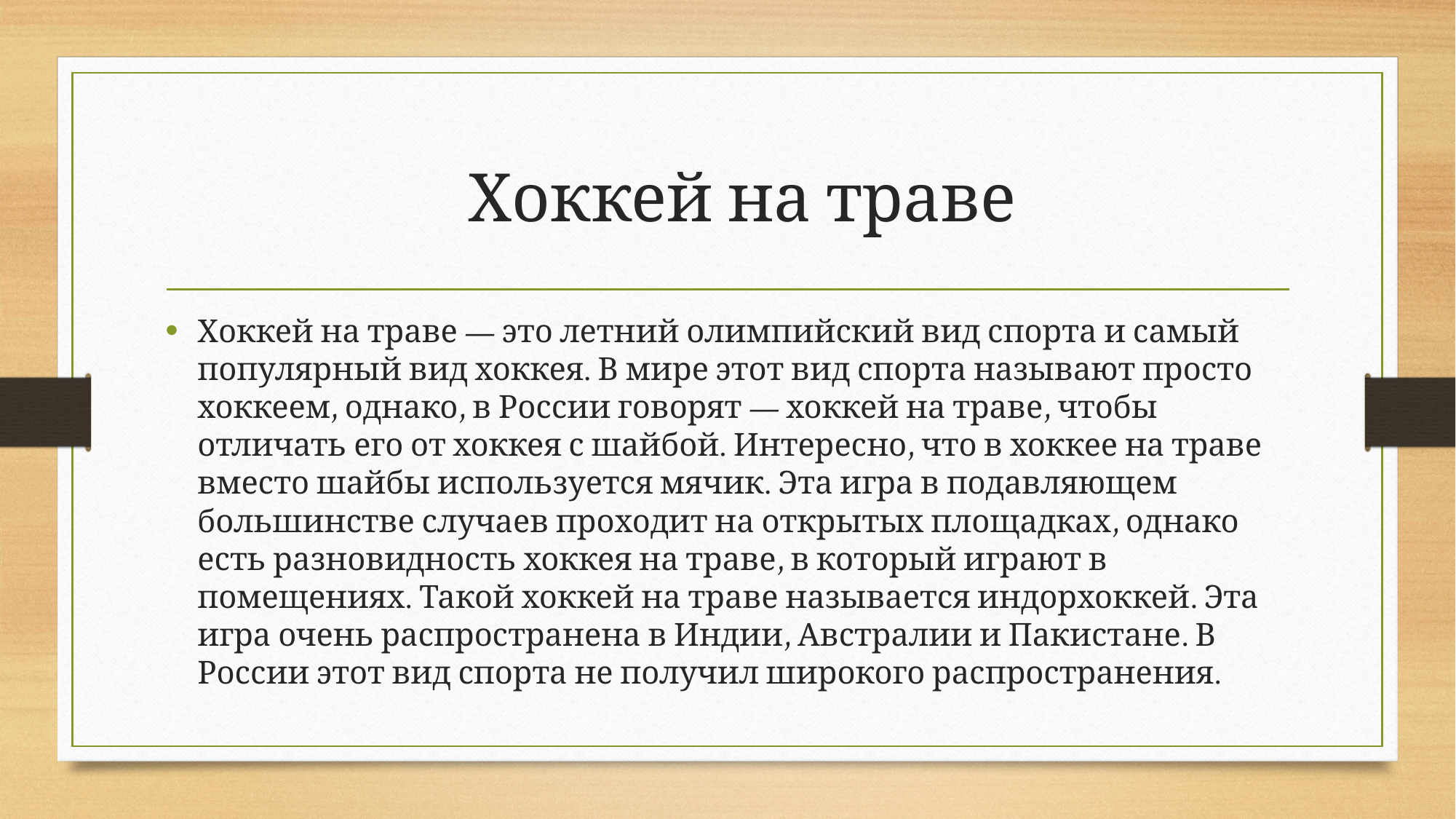

# Хоккей на траве
Хоккей на траве — это летний олимпийский вид спорта и самый популярный вид хоккея. В мире этот вид спорта называют просто хоккеем, однако, в России говорят — хоккей на траве, чтобы отличать его от хоккея с шайбой. Интересно, что в хоккее на траве вместо шайбы используется мячик. Эта игра в подавляющем большинстве случаев проходит на открытых площадках, однако есть разновидность хоккея на траве, в который играют в помещениях. Такой хоккей на траве называется индорхоккей. Эта игра очень распространена в Индии, Австралии и Пакистане. В России этот вид спорта не получил широкого распространения.